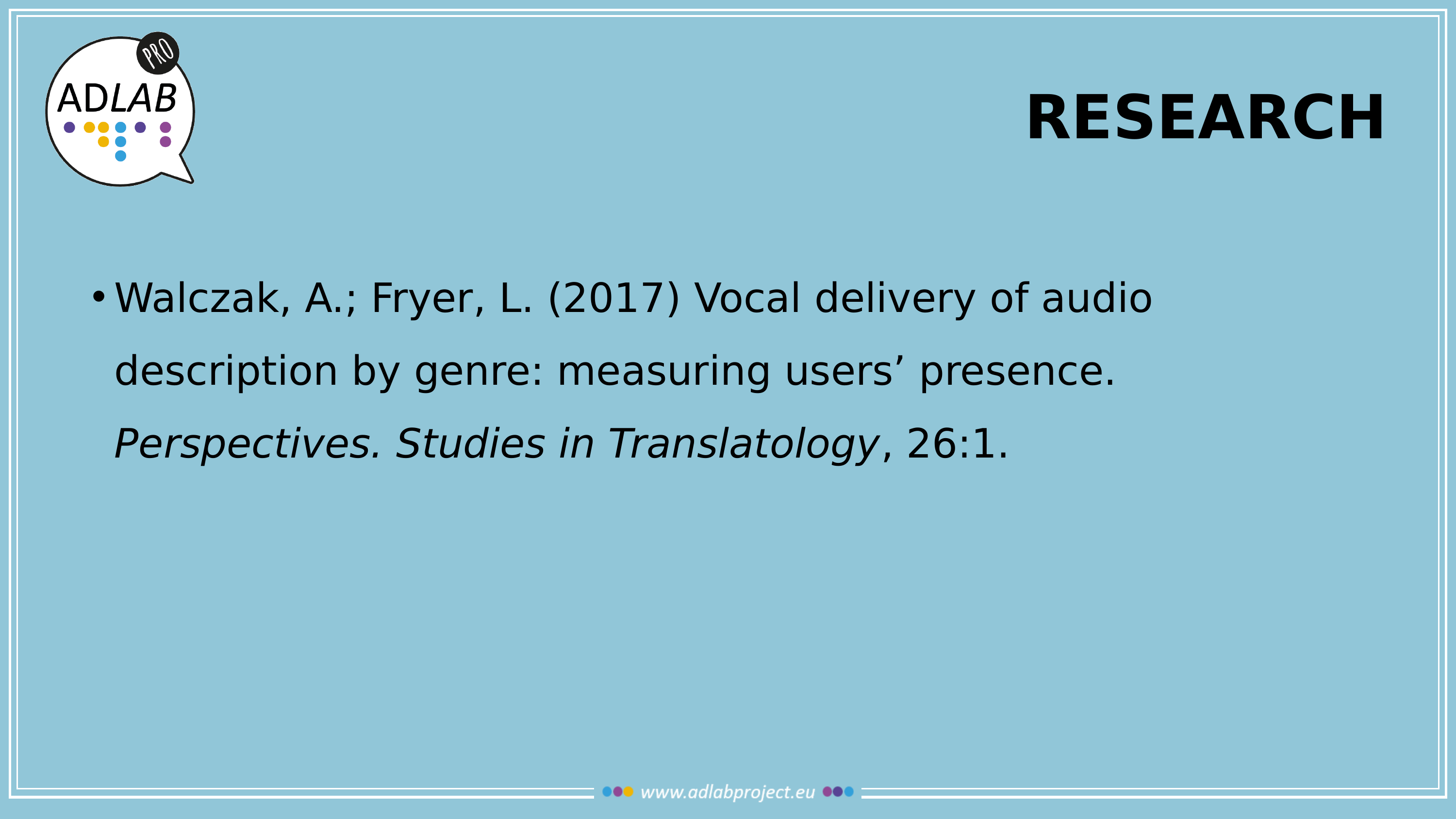

# research
Walczak, A.; Fryer, L. (2017) Vocal delivery of audio description by genre: measuring users’ presence. Perspectives. Studies in Translatology, 26:1.